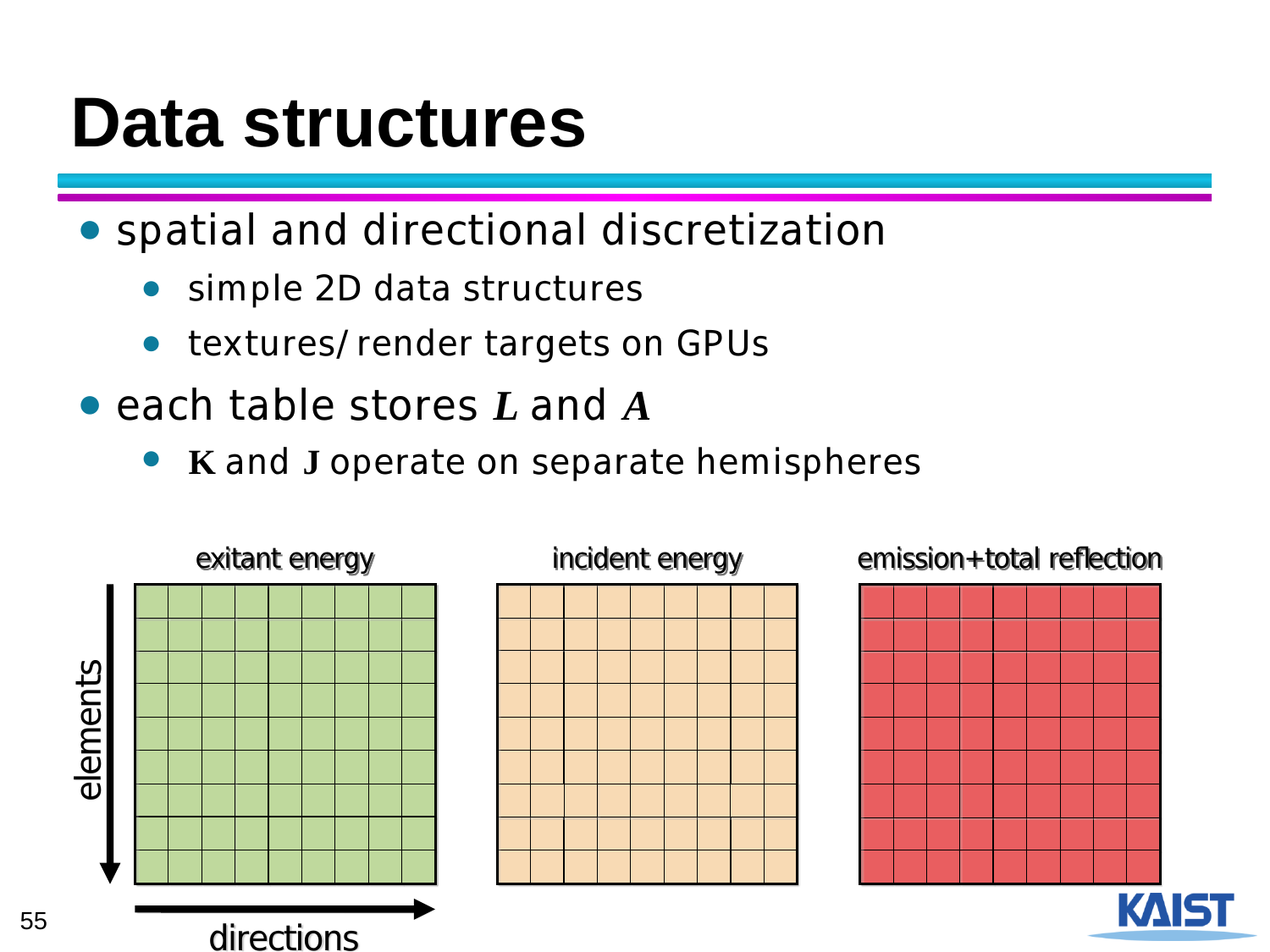

# Data structures
spatial and directional discretization
simple 2D data structures
textures/render targets on GPUs
each table stores L and A
K and J operate on separate hemispheres
exitant energy
incident energy
emission+total reflection

elements
directions

55